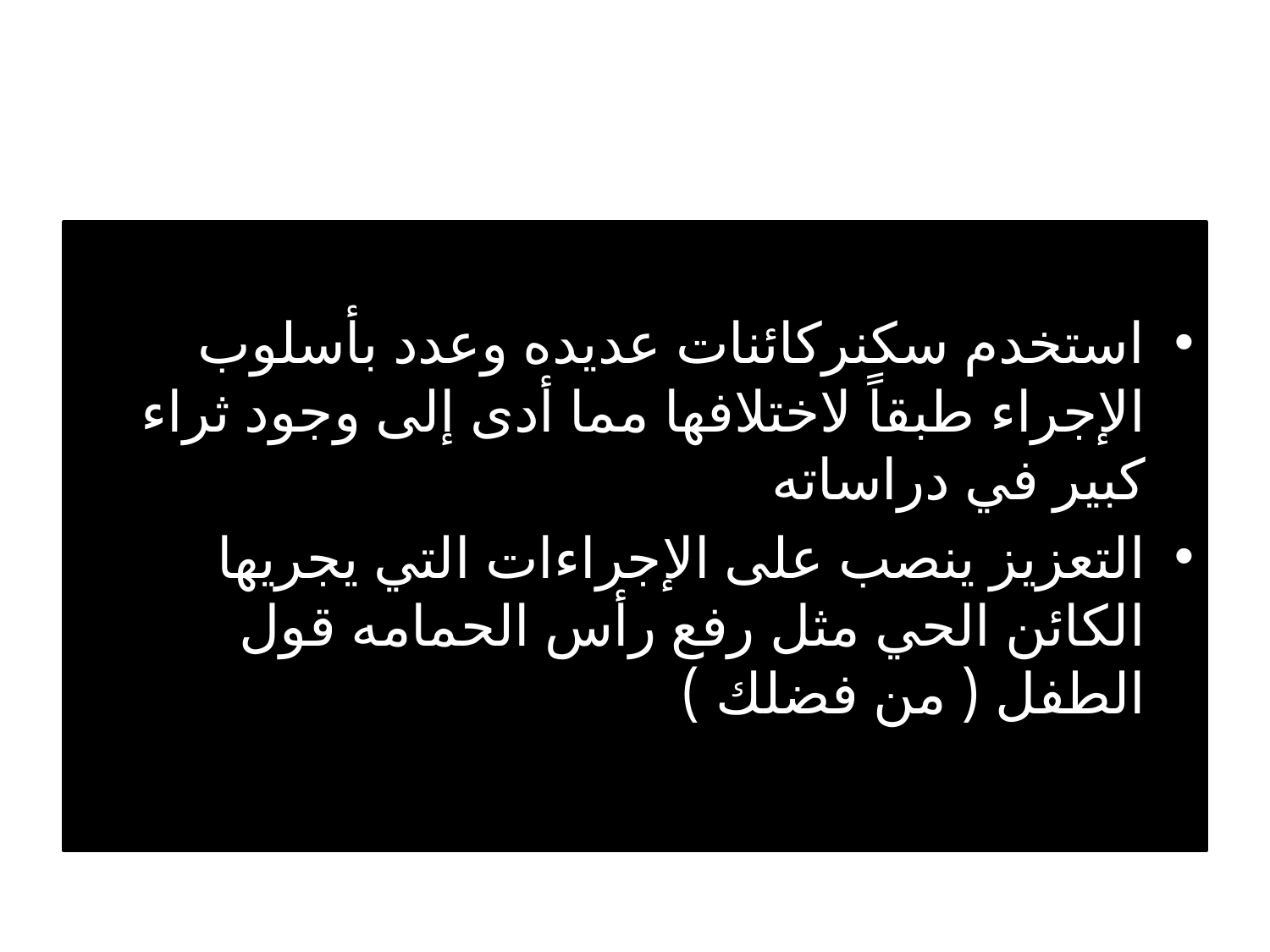

استخدم سكنركائنات عديده وعدد بأسلوب الإجراء طبقاً لاختلافها مما أدى إلى وجود ثراء كبير في دراساته
التعزيز ينصب على الإجراءات التي يجريها الكائن الحي مثل رفع رأس الحمامه قول الطفل ( من فضلك )